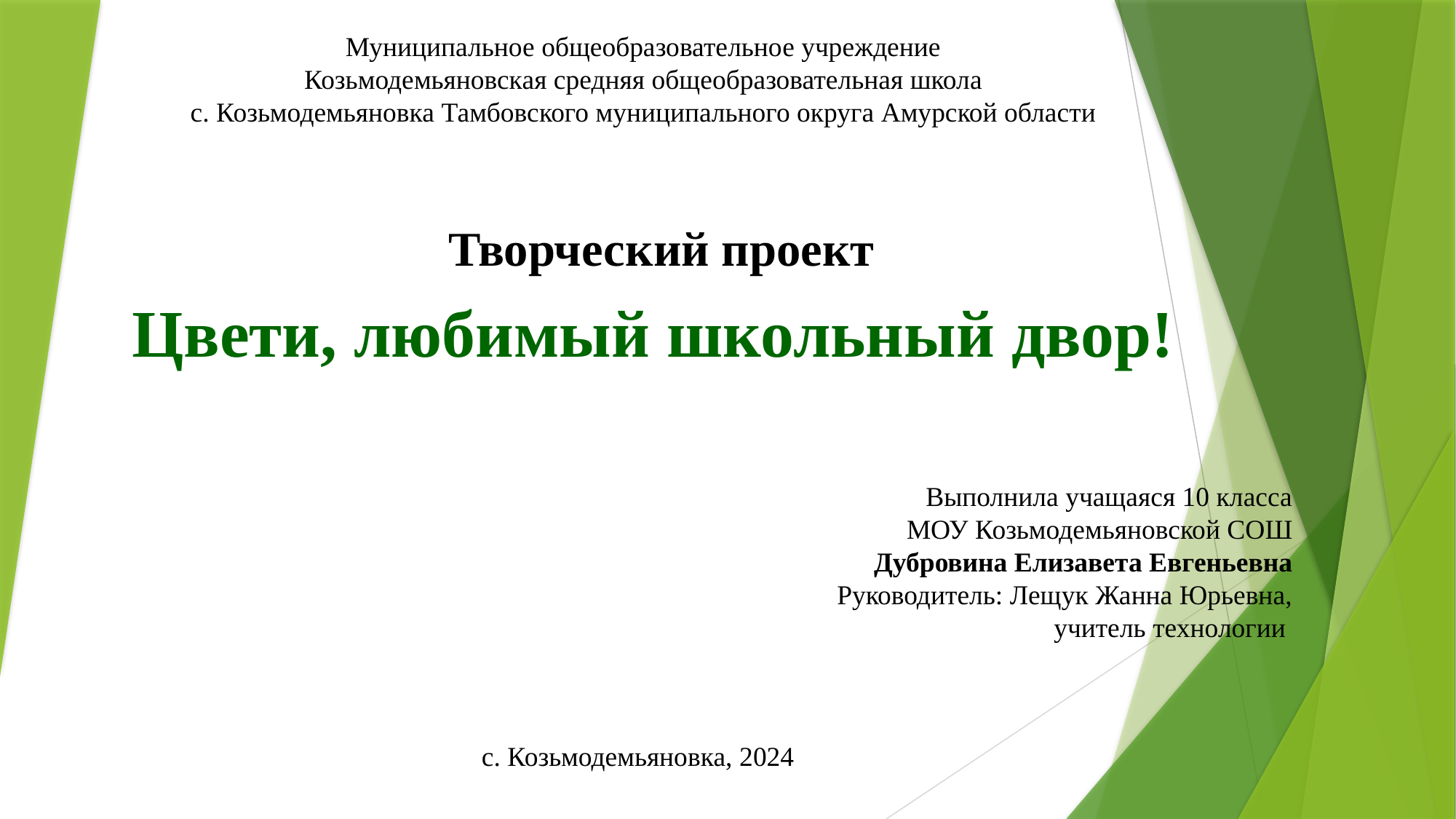

# Муниципальное общеобразовательное учреждение Козьмодемьяновская средняя общеобразовательная школа с. Козьмодемьяновка Тамбовского муниципального округа Амурской области
Творческий проект
Цвети, любимый школьный двор!
Выполнила учащаяся 10 класса
МОУ Козьмодемьяновской СОШ
Дубровина Елизавета Евгеньевна
Руководитель: Лещук Жанна Юрьевна,
учитель технологии
с. Козьмодемьяновка, 2024